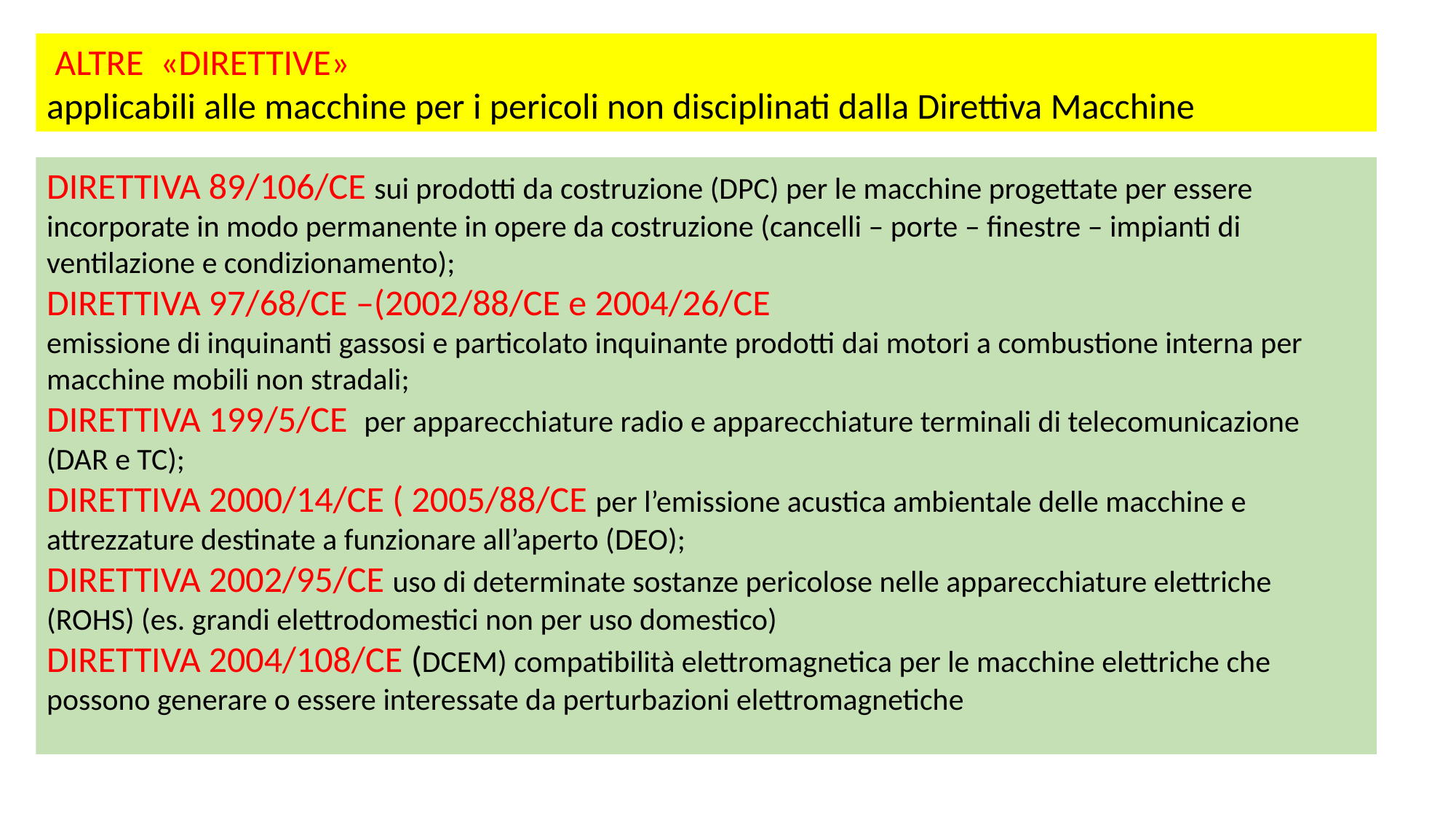

ALTRE  «DIRETTIVE»
applicabili alle macchine per i pericoli non disciplinati dalla Direttiva Macchine
DIRETTIVA 89/106/CE sui prodotti da costruzione (DPC) per le macchine progettate per essere incorporate in modo permanente in opere da costruzione (cancelli – porte – finestre – impianti di ventilazione e condizionamento);
DIRETTIVA 97/68/CE –(2002/88/CE e 2004/26/CE
emissione di inquinanti gassosi e particolato inquinante prodotti dai motori a combustione interna per macchine mobili non stradali;
DIRETTIVA 199/5/CE  per apparecchiature radio e apparecchiature terminali di telecomunicazione (DAR e TC);
DIRETTIVA 2000/14/CE ( 2005/88/CE per l’emissione acustica ambientale delle macchine e attrezzature destinate a funzionare all’aperto (DEO);
DIRETTIVA 2002/95/CE uso di determinate sostanze pericolose nelle apparecchiature elettriche (ROHS) (es. grandi elettrodomestici non per uso domestico)
DIRETTIVA 2004/108/CE (DCEM) compatibilità elettromagnetica per le macchine elettriche che possono generare o essere interessate da perturbazioni elettromagnetiche